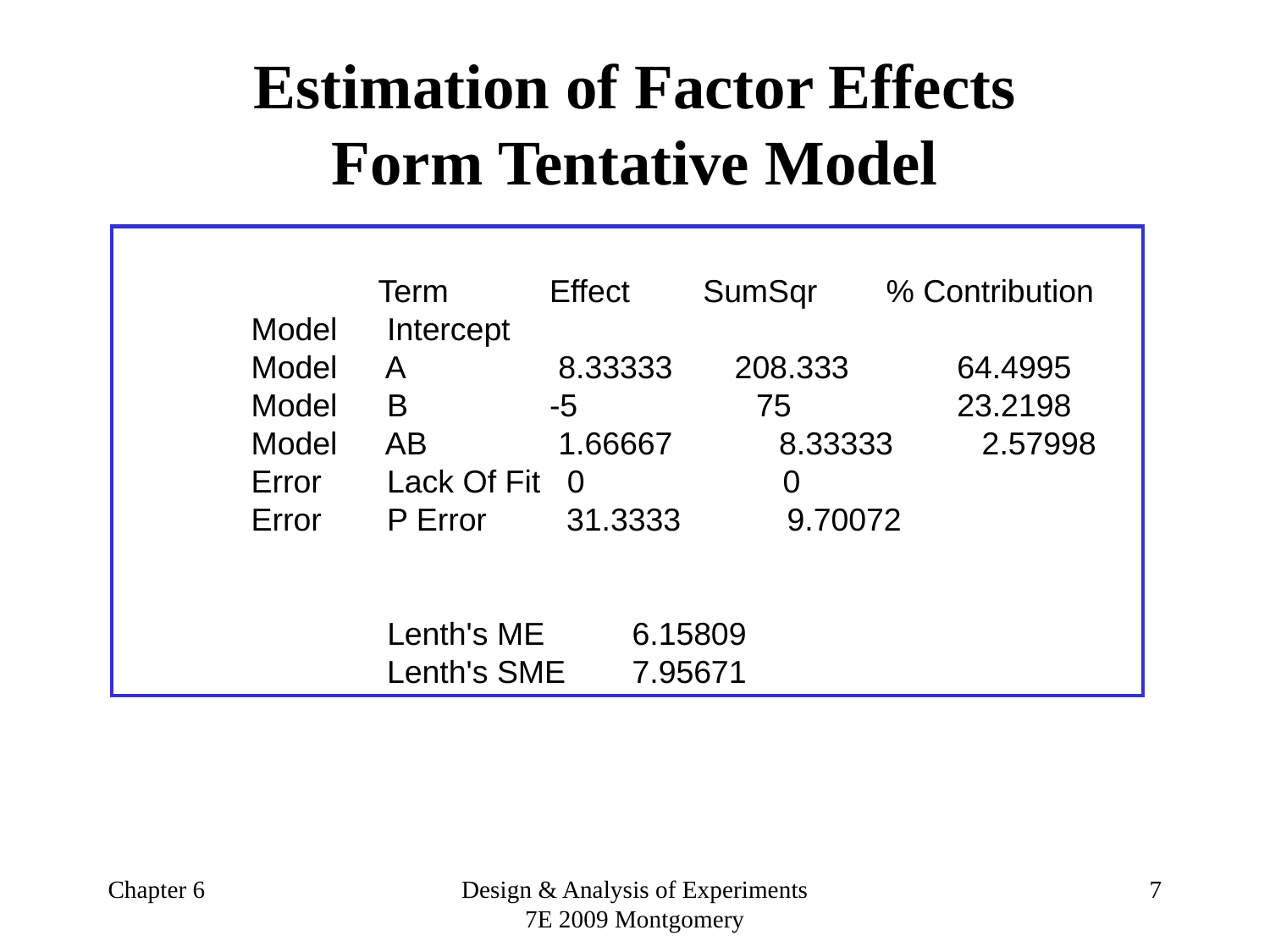

# Estimation of Factor Effects Form Tentative Model
		Term	     Effect	        SumSqr	% Contribution
	Model	 Intercept
	Model	 A	      8.33333       208.333	        64.4995
	Model	 B	     -5	              75	        23.2198
	Model	 AB	      1.66667            8.33333          2.57998
	Error	 Lack Of Fit   0	                 0
	Error	 P Error         31.3333            9.70072

		 Lenth's ME	6.15809
		 Lenth's SME	7.95671
Chapter 6
Design & Analysis of Experiments 7E 2009 Montgomery
7